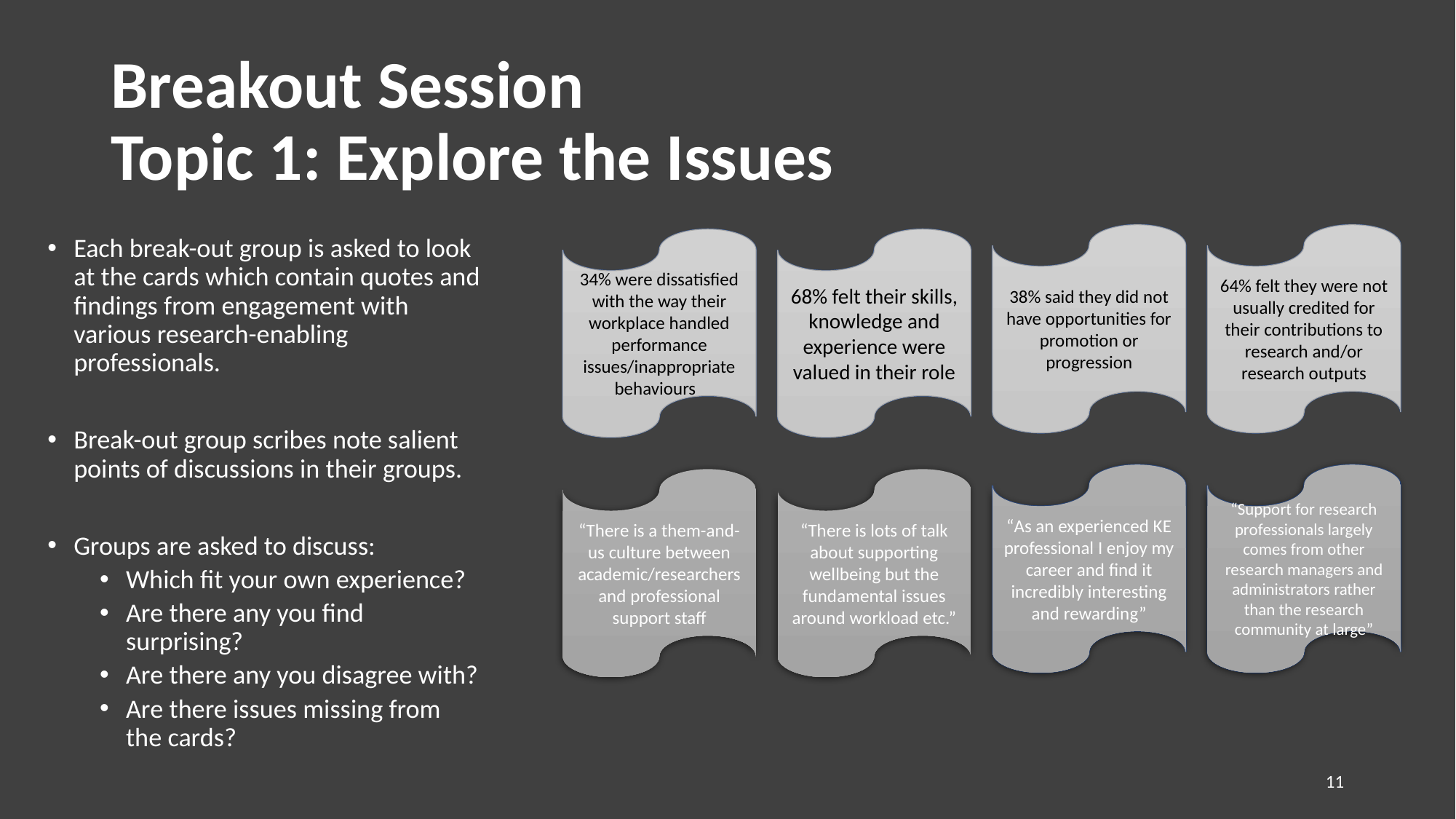

# Breakout Session Topic 1: Explore the Issues
64% felt they were not usually credited for their contributions to research and/or research outputs
38% said they did not have opportunities for promotion or progression

34% were dissatisfied with the way their workplace handled performance issues/inappropriate behaviours
68% felt their skills, knowledge and experience were valued in their role
Each break-out group is asked to look at the cards which contain quotes and findings from engagement with various research-enabling professionals.

Break-out group scribes note salient points of discussions in their groups.

Groups are asked to discuss:
Which fit your own experience?
Are there any you find surprising?
Are there any you disagree with?
Are there issues missing from the cards?

34% were dissatisfied with the way their workplace handled performance issues/inappropriate behaviours

“Support for research professionals largely comes from other research managers and administrators rather than the research community at large”
“As an experienced KE professional I enjoy my career and find it incredibly interesting and rewarding”

“There is a them-and-us culture between academic/researchers and professional support staff
“There is lots of talk about supporting wellbeing but the fundamental issues around workload etc.”
11